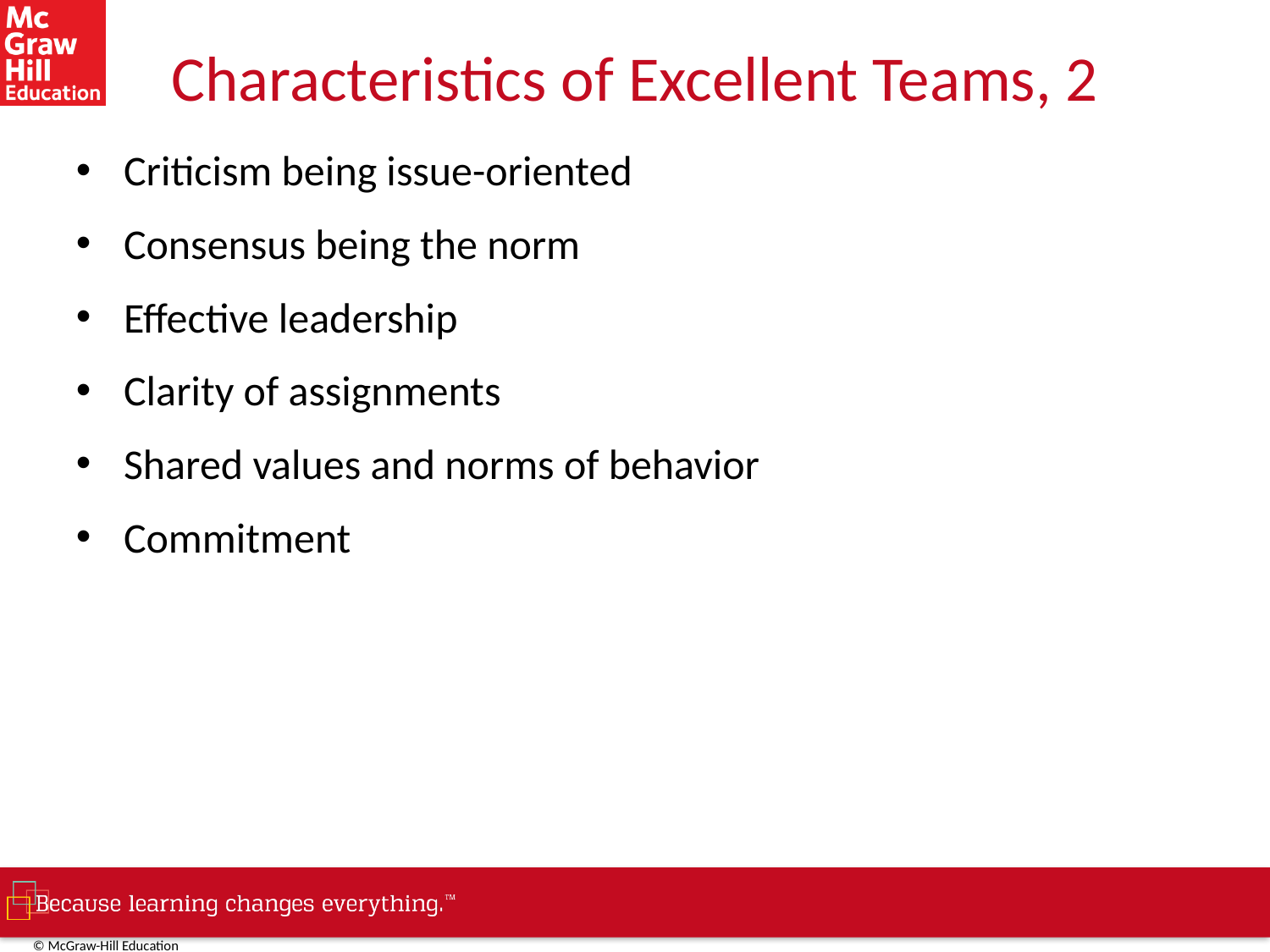

# Characteristics of Excellent Teams, 2
Criticism being issue-oriented
Consensus being the norm
Effective leadership
Clarity of assignments
Shared values and norms of behavior
Commitment